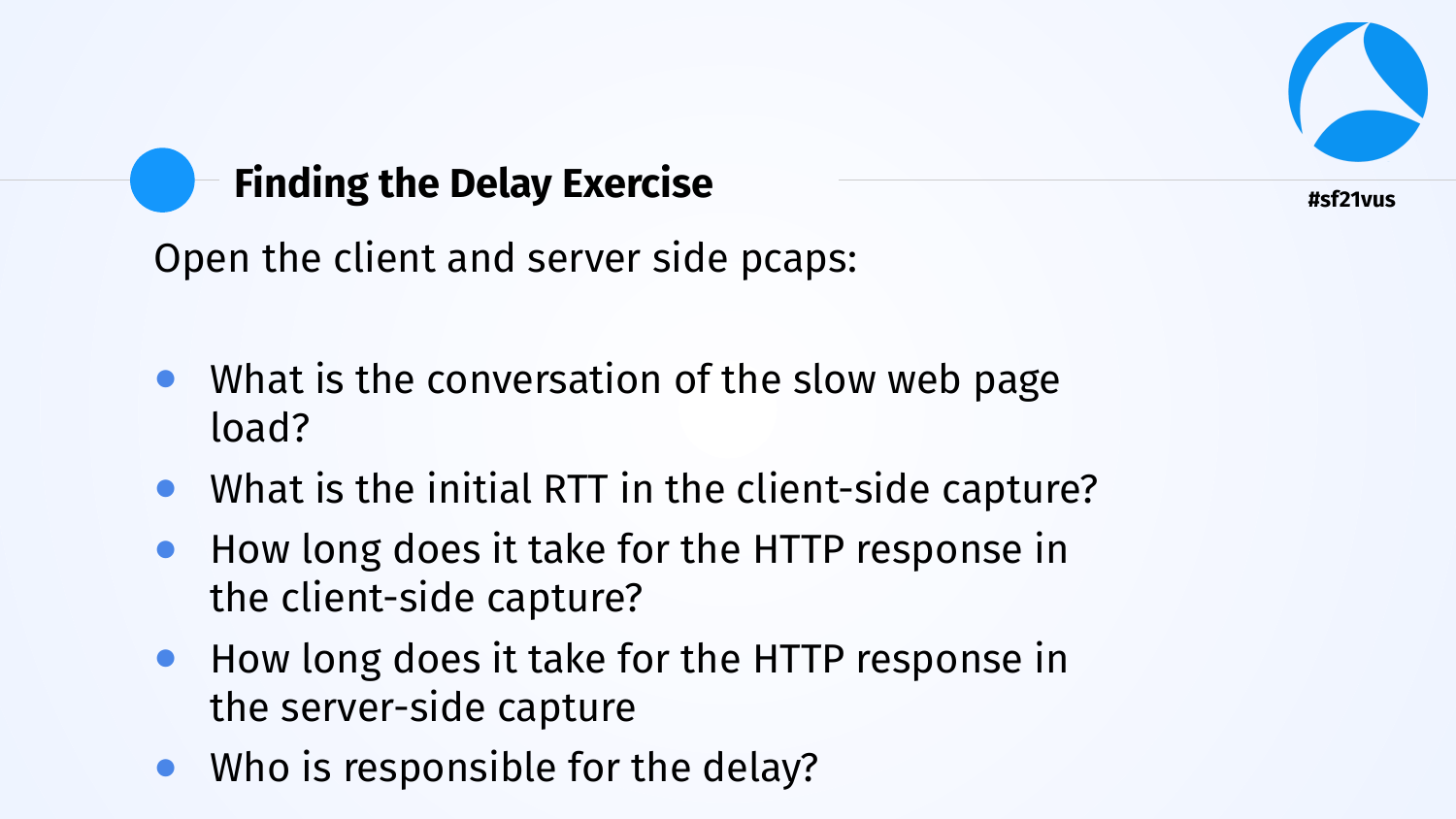

# Finding the Delay Exercise
Open the client and server side pcaps:

What is the conversation of the slow web page load?
What is the initial RTT in the client-side capture?
How long does it take for the HTTP response in the client-side capture?
How long does it take for the HTTP response in the server-side capture
Who is responsible for the delay?